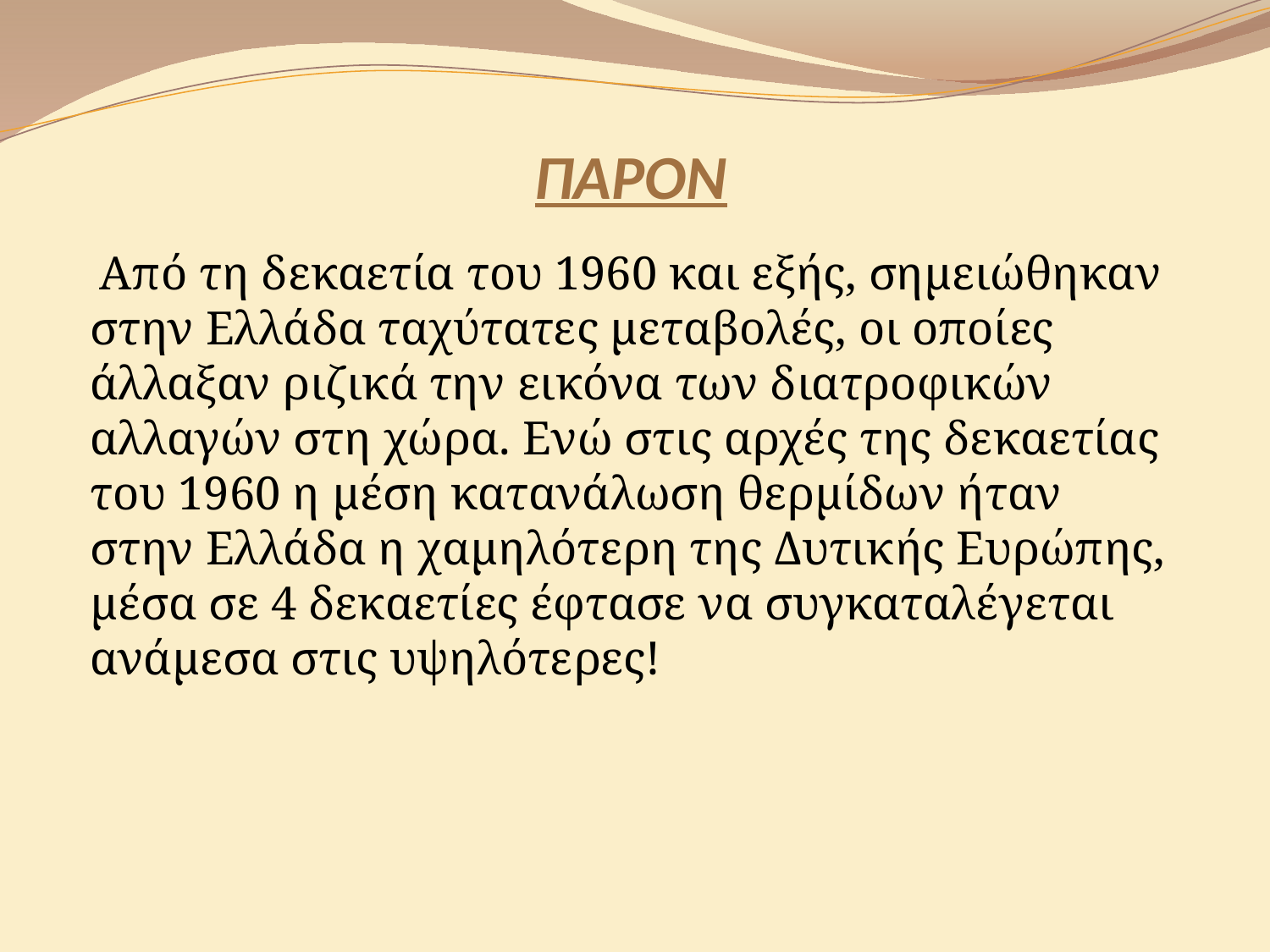

# ΠΑΡΟΝ
    Από τη δεκαετία του 1960 και εξής, σημειώθηκαν στην Ελλάδα ταχύτατες μεταβολές, οι οποίες άλλαξαν ριζικά την εικόνα των διατροφικών αλλαγών στη χώρα. Ενώ στις αρχές της δεκαετίας του 1960 η μέση κατανάλωση θερμίδων ήταν στην Ελλάδα η χαμηλότερη της Δυτικής Ευρώπης, μέσα σε 4 δεκαετίες έφτασε να συγκαταλέγεται ανάμεσα στις υψηλότερες!